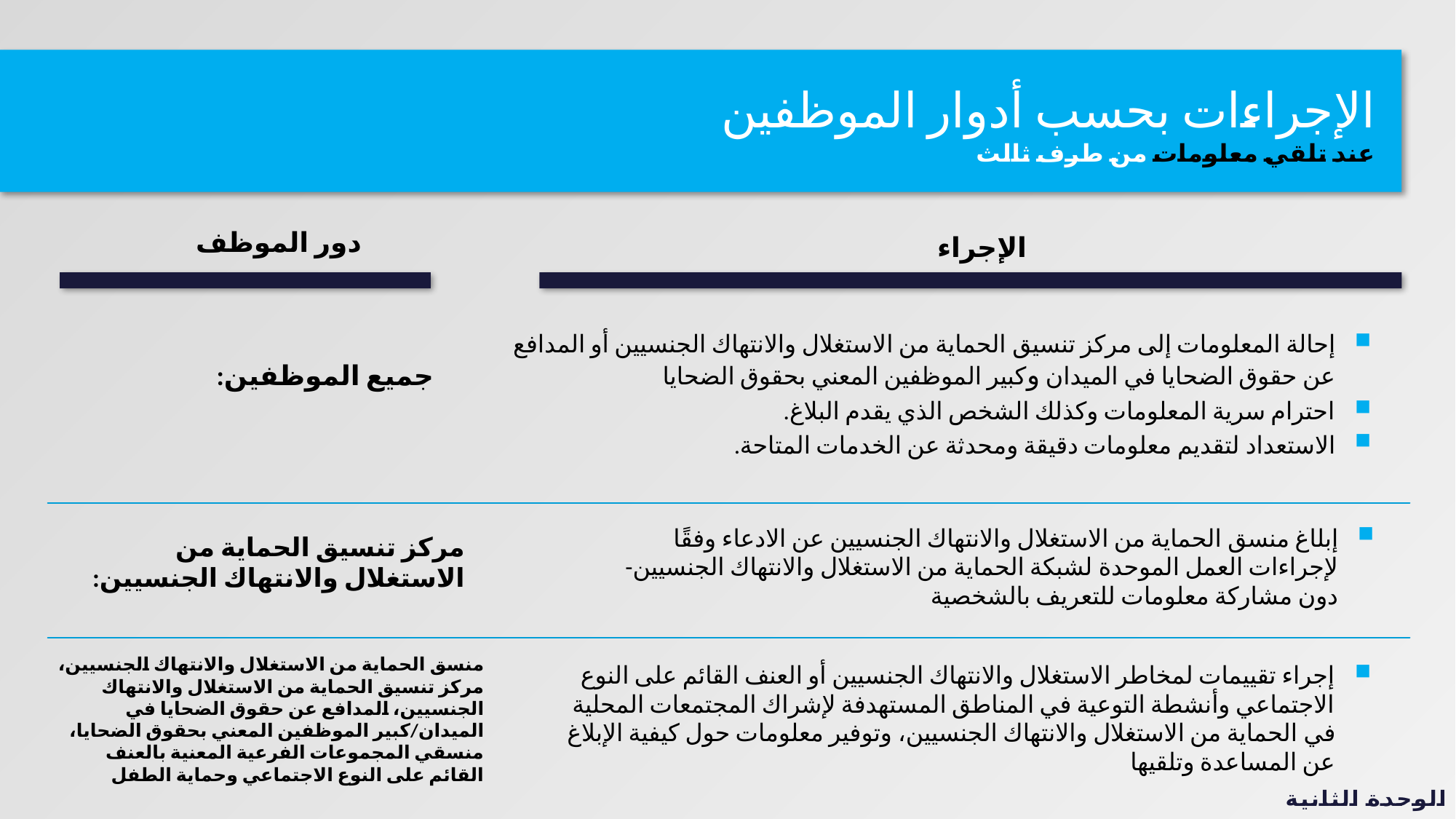

# الإجراءات بحسب أدوار الموظفين عند تلقي معلومات من طرف ثالث
دور الموظف
الإجراء

إحالة المعلومات إلى مركز تنسيق الحماية من الاستغلال والانتهاك الجنسيين أو المدافع عن حقوق الضحايا في الميدان وكبير الموظفين المعني بحقوق الضحايا
احترام سرية المعلومات وكذلك الشخص الذي يقدم البلاغ.
الاستعداد لتقديم معلومات دقيقة ومحدثة عن الخدمات المتاحة.
جميع الموظفين:
إبلاغ منسق الحماية من الاستغلال والانتهاك الجنسيين عن الادعاء وفقًا لإجراءات العمل الموحدة لشبكة الحماية من الاستغلال والانتهاك الجنسيين- دون مشاركة معلومات للتعريف بالشخصية
مركز تنسيق الحماية من الاستغلال والانتهاك الجنسيين:
منسق الحماية من الاستغلال والانتهاك الجنسيين، مركز تنسيق الحماية من الاستغلال والانتهاك الجنسيين، المدافع عن حقوق الضحايا في الميدان/كبير الموظفين المعني بحقوق الضحايا، منسقي المجموعات الفرعية المعنية بالعنف القائم على النوع الاجتماعي وحماية الطفل
إجراء تقييمات لمخاطر الاستغلال والانتهاك الجنسيين أو العنف القائم على النوع الاجتماعي وأنشطة التوعية في المناطق المستهدفة لإشراك المجتمعات المحلية في الحماية من الاستغلال والانتهاك الجنسيين، وتوفير معلومات حول كيفية الإبلاغ عن المساعدة وتلقيها
الوحدة الثانية